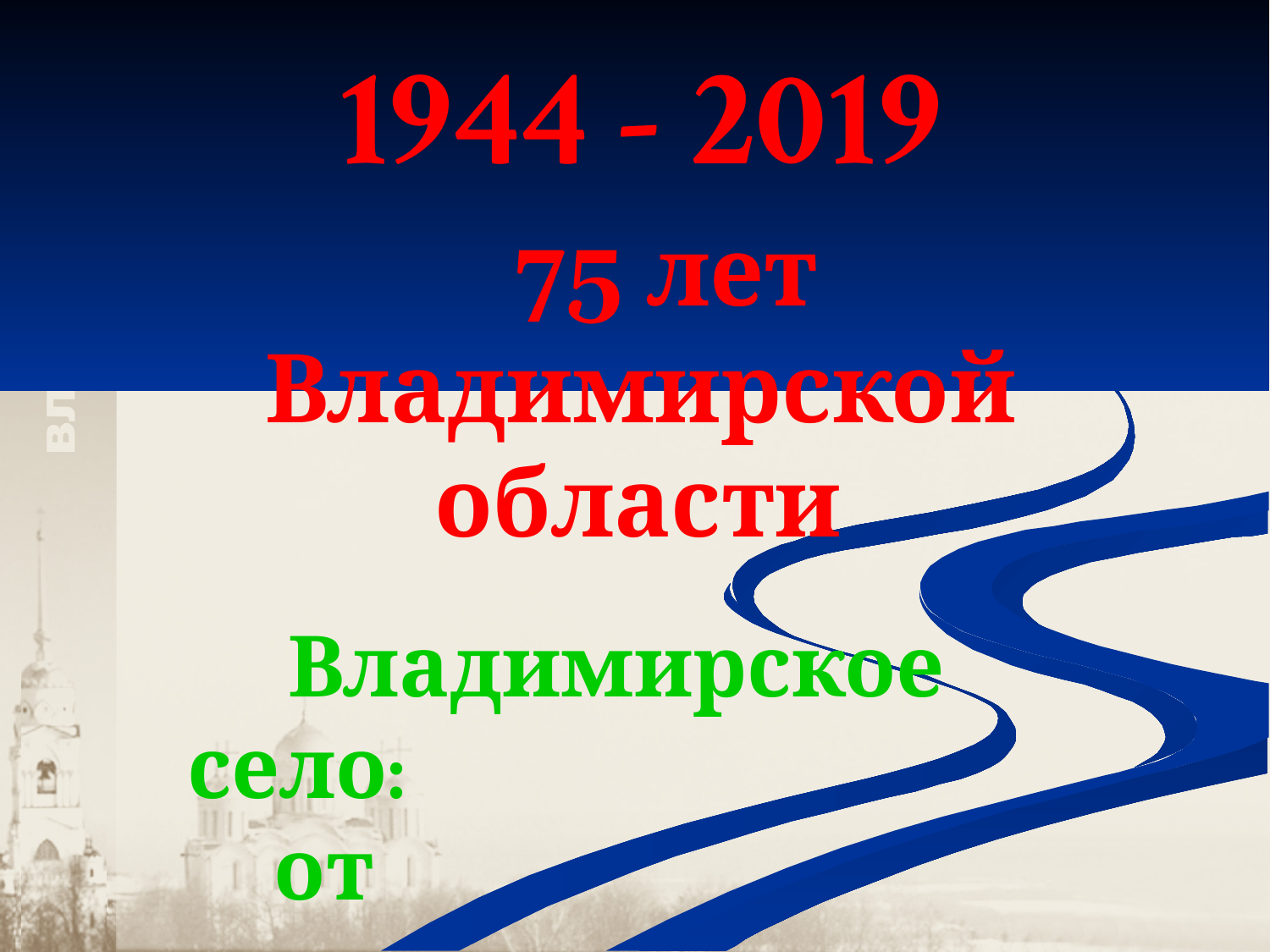

1944 - 2019
           75 лет
  Владимирской
         области
       Владимирское  село:
     от патриархальности
         в современность